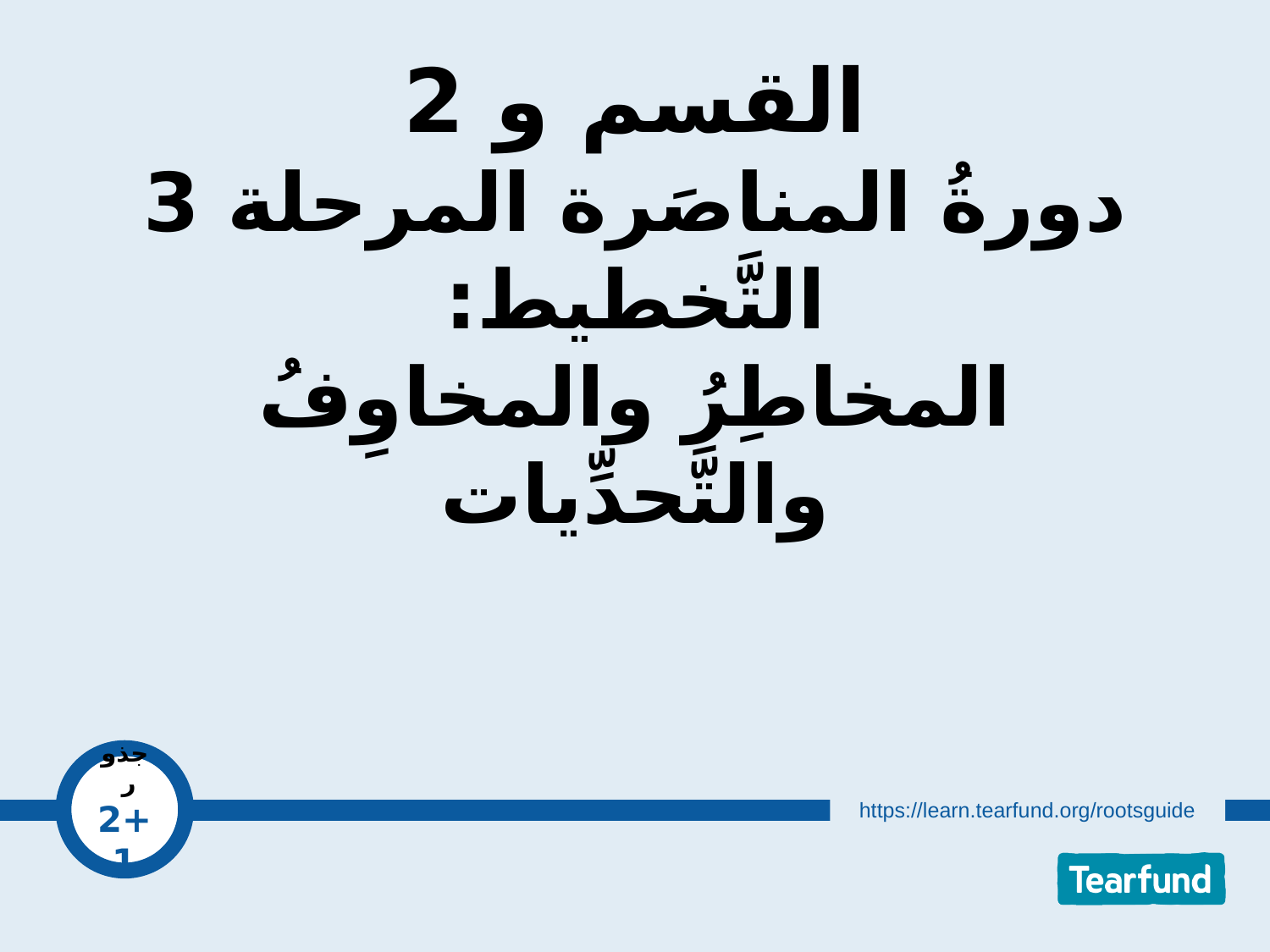

# القسم و 2 دورةُ المناصَرة المرحلة 3 التَّخطيط: المخاطِرُ والمخاوِفُ والتَّحدِّيات